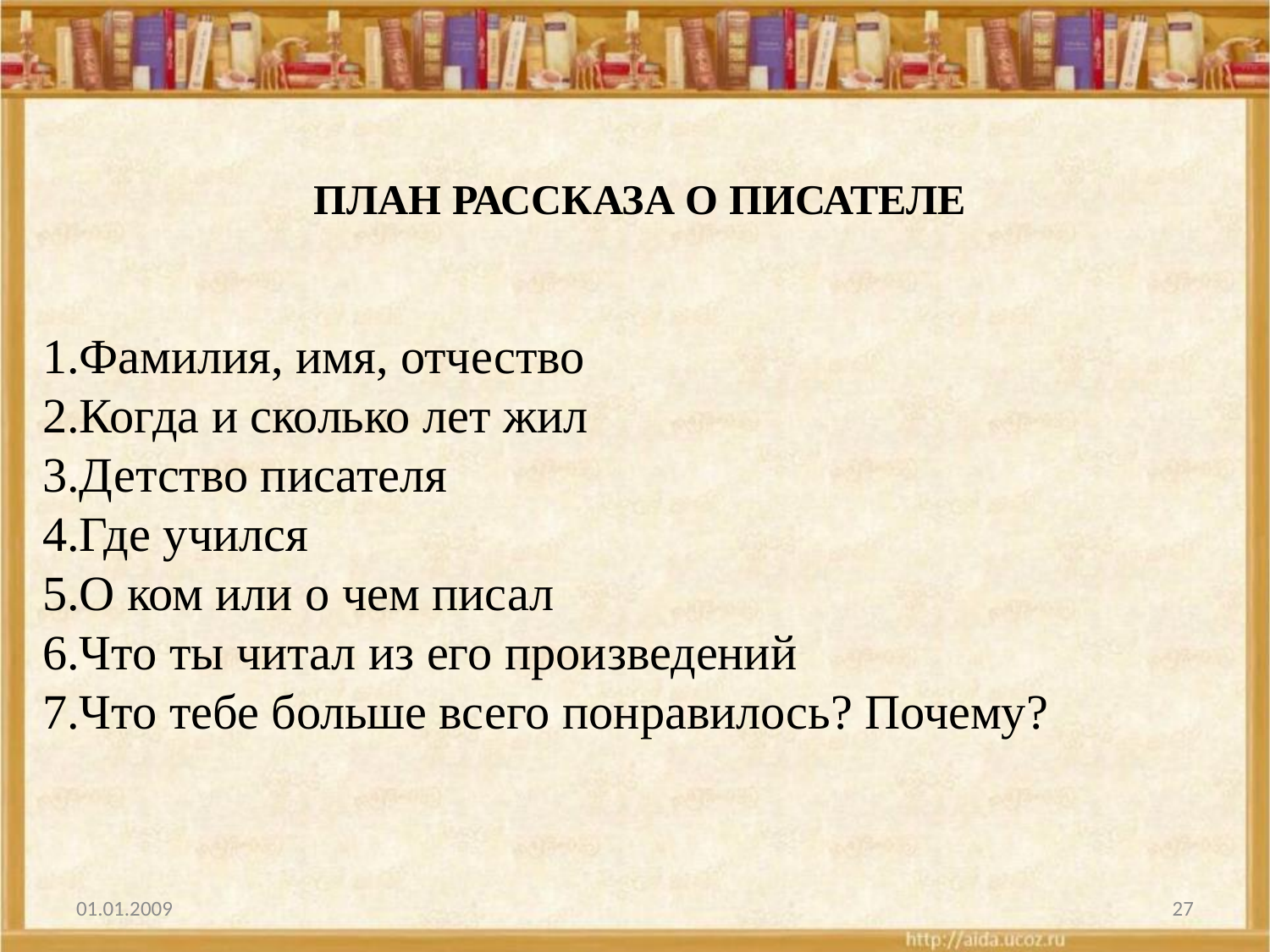

ПЛАН РАССКАЗА О ПИСАТЕЛЕ

1.Фамилия, имя, отчество
2.Когда и сколько лет жил
3.Детство писателя
4.Где учился
5.О ком или о чем писал
6.Что ты читал из его произведений
7.Что тебе больше всего понравилось? Почему?
01.01.2009
27